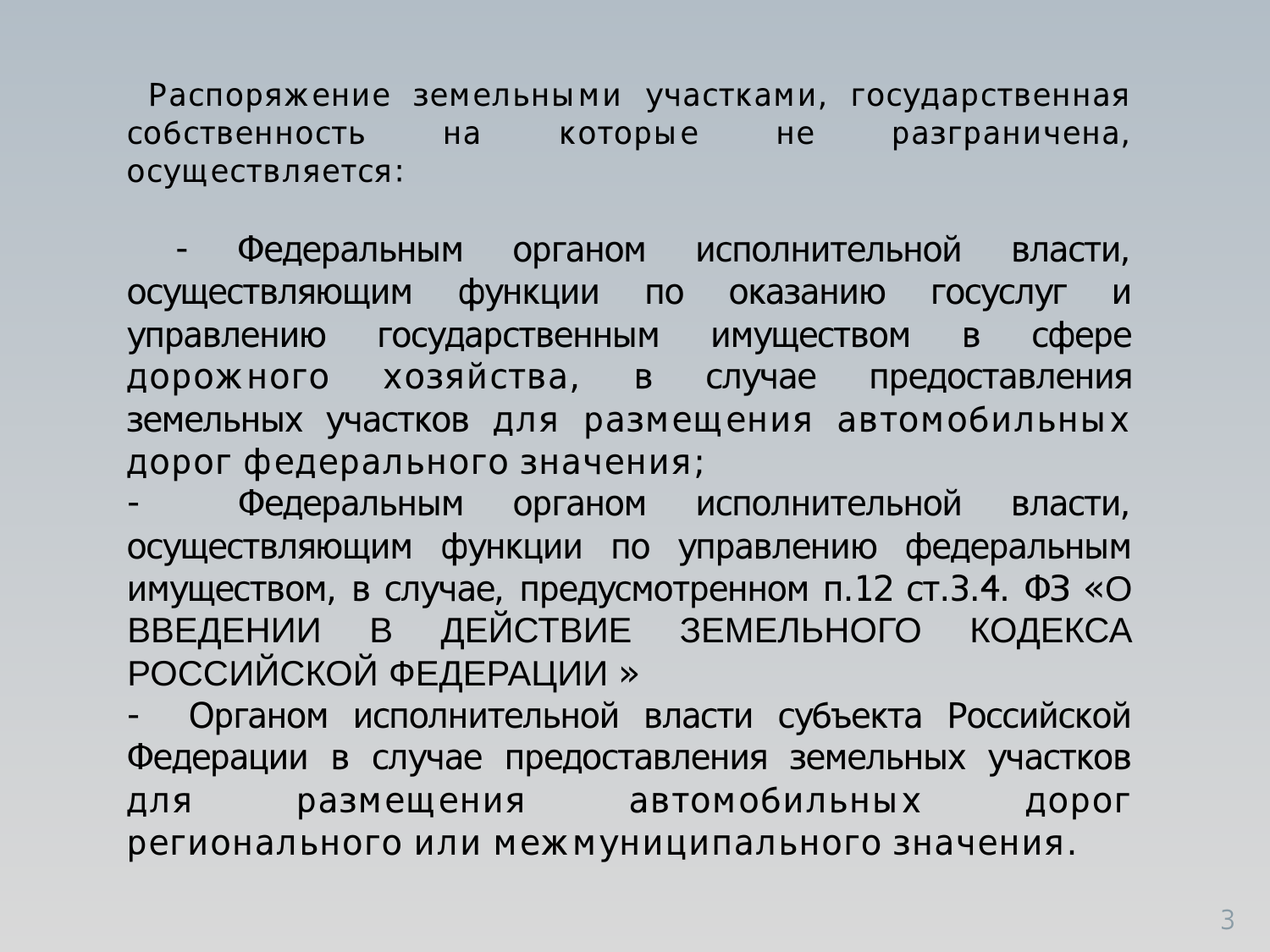

Распоряжение земельными участками, государственная собственность на которые не разграничена, осуществляется:

 - Федеральным органом исполнительной власти, осуществляющим функции по оказанию госуслуг и управлению государственным имуществом в сфере дорожного хозяйства, в случае предоставления земельных участков для размещения автомобильных дорог федерального значения;
-  Федеральным органом исполнительной власти, осуществляющим функции по управлению федеральным имуществом, в случае, предусмотренном п.12 ст.3.4. ФЗ «О ВВЕДЕНИИ В ДЕЙСТВИЕ ЗЕМЕЛЬНОГО КОДЕКСА РОССИЙСКОЙ ФЕДЕРАЦИИ »
-  Органом исполнительной власти субъекта Российской Федерации в случае предоставления земельных участков для размещения автомобильных дорог регионального или межмуниципального значения.
3